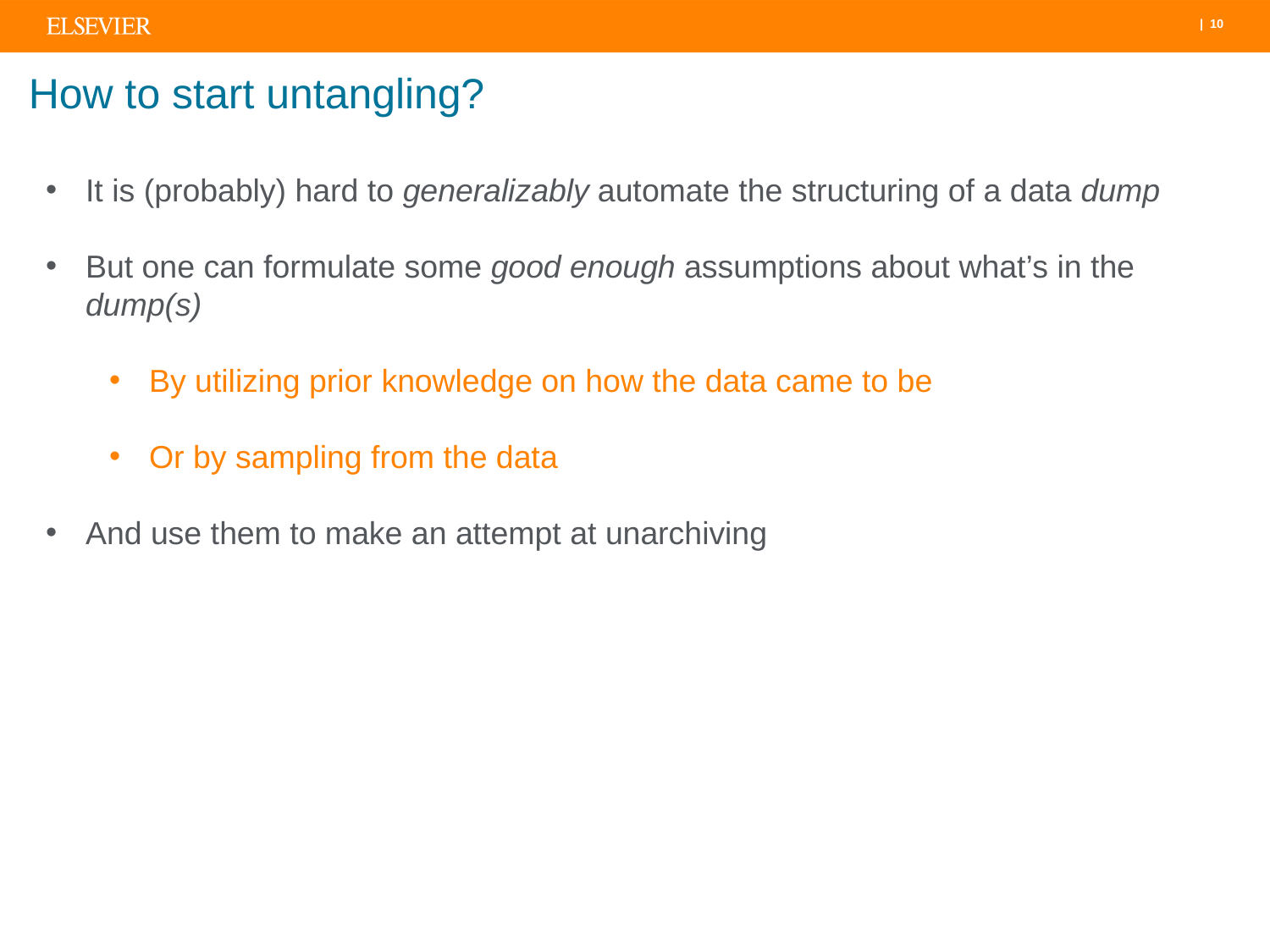

# How to start untangling?
It is (probably) hard to generalizably automate the structuring of a data dump

But one can formulate some good enough assumptions about what’s in the dump(s)

By utilizing prior knowledge on how the data came to be

Or by sampling from the data

And use them to make an attempt at unarchiving